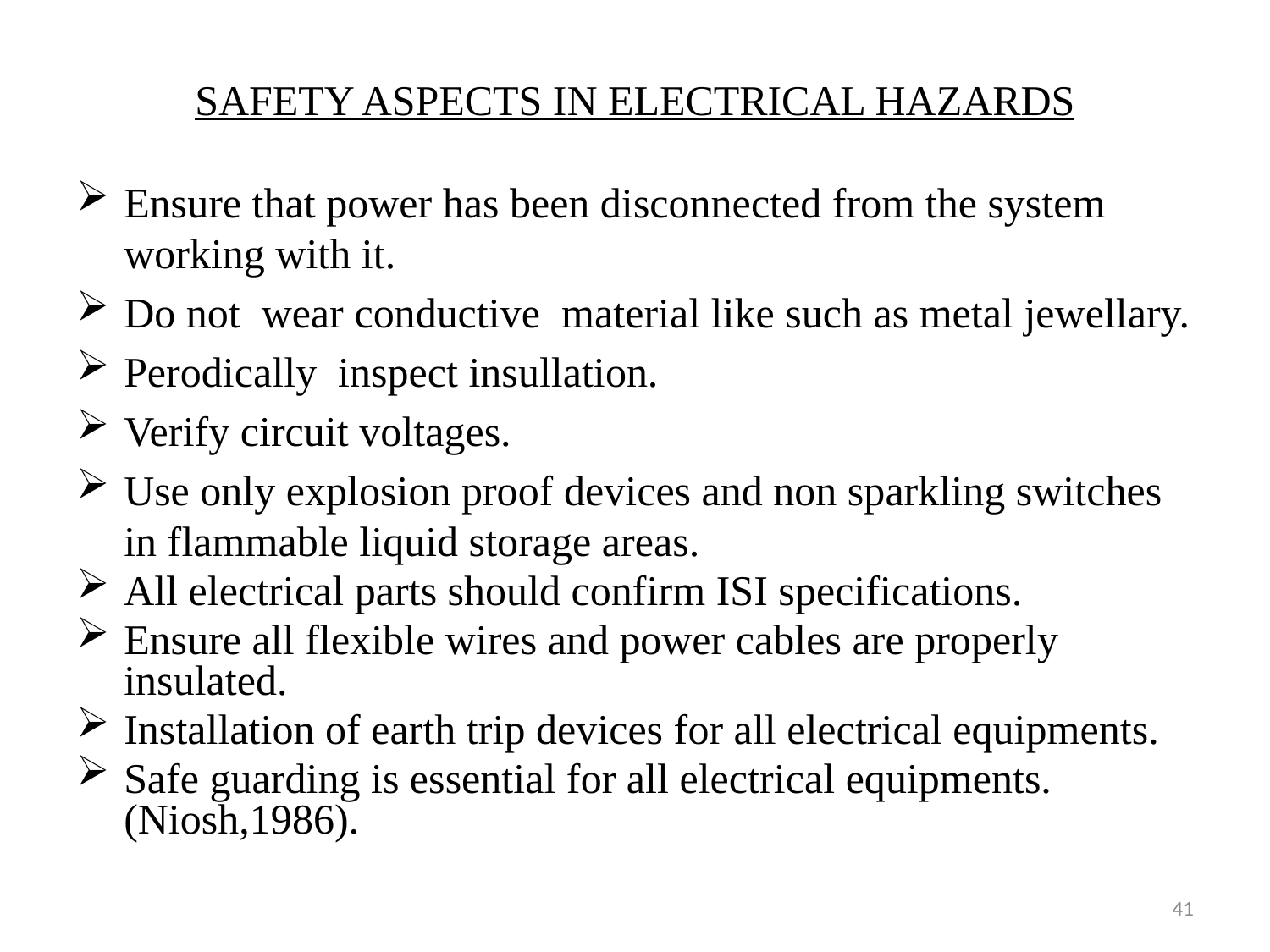

# SAFETY ASPECTS IN ELECTRICAL HAZARDS
Ensure that power has been disconnected from the system working with it.
Do not  wear conductive  material like such as metal jewellary.
Perodically  inspect insullation.
Verify circuit voltages.
Use only explosion proof devices and non sparkling switches in flammable liquid storage areas.
All electrical parts should confirm ISI specifications.
Ensure all flexible wires and power cables are properly insulated.
Installation of earth trip devices for all electrical equipments.
Safe guarding is essential for all electrical equipments. (Niosh,1986).

41